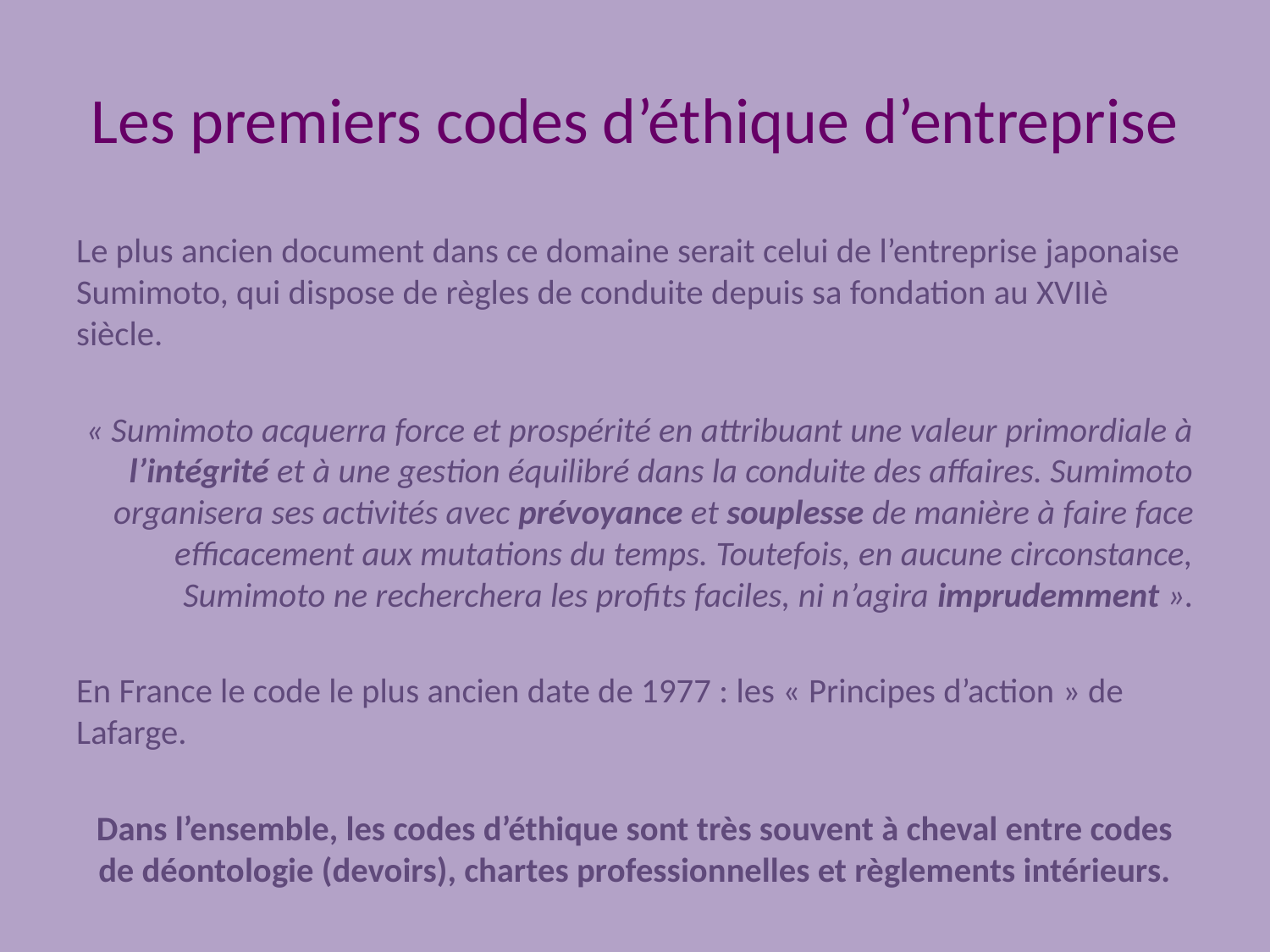

# Les premiers codes d’éthique d’entreprise
Le plus ancien document dans ce domaine serait celui de l’entreprise japonaise Sumimoto, qui dispose de règles de conduite depuis sa fondation au XVIIè siècle.

« Sumimoto acquerra force et prospérité en attribuant une valeur primordiale à l’intégrité et à une gestion équilibré dans la conduite des affaires. Sumimoto organisera ses activités avec prévoyance et souplesse de manière à faire face efficacement aux mutations du temps. Toutefois, en aucune circonstance, Sumimoto ne recherchera les profits faciles, ni n’agira imprudemment ».

En France le code le plus ancien date de 1977 : les « Principes d’action » de Lafarge.

Dans l’ensemble, les codes d’éthique sont très souvent à cheval entre codes de déontologie (devoirs), chartes professionnelles et règlements intérieurs.